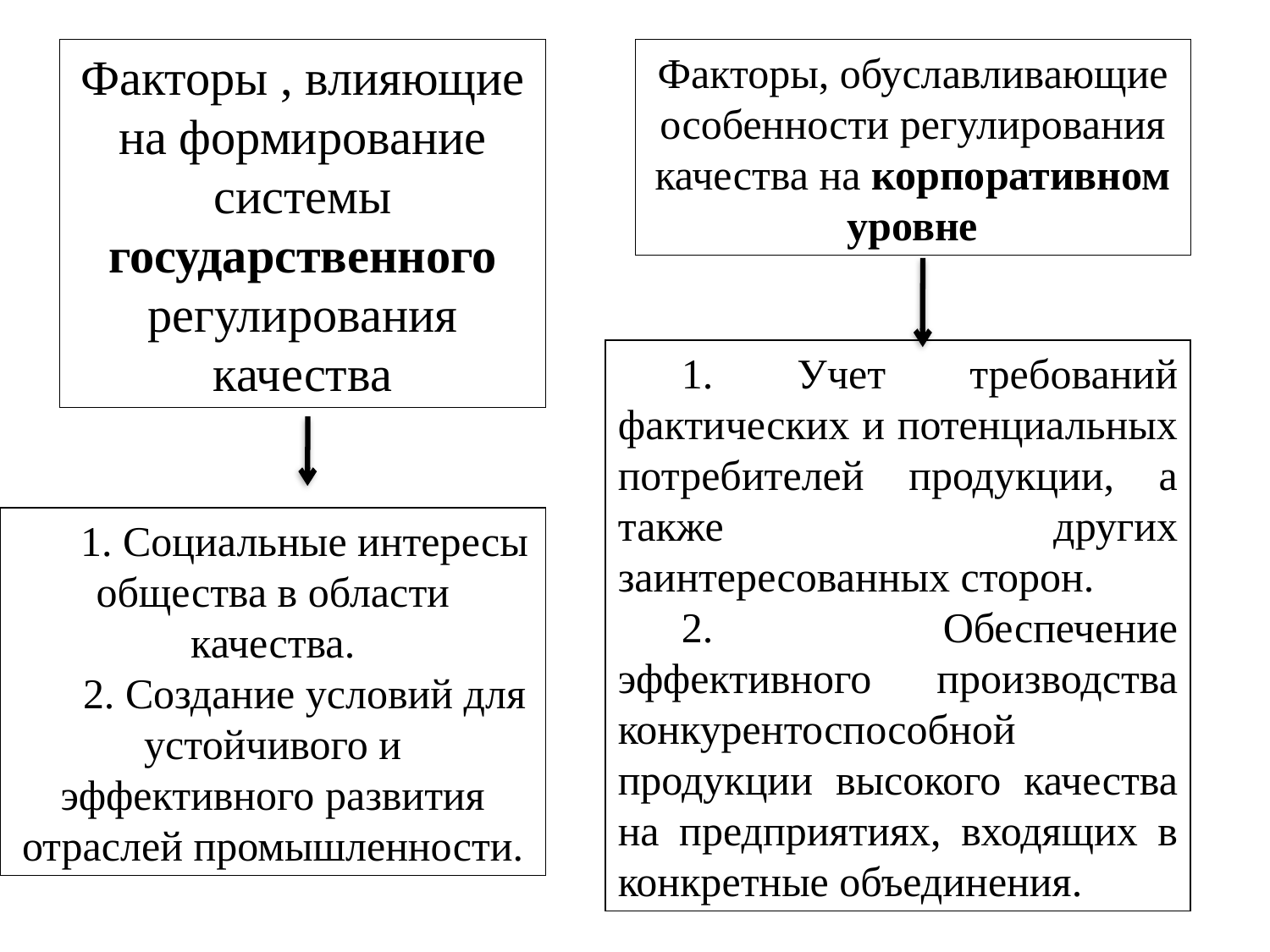

Факторы , влияющие на формирование системы государственного регулирования качества
Факторы, обуславливающие особенности регулирования качества на корпоративном уровне
1. Учет требований фактических и потенциальных потребителей продукции, а также других заинтересованных сторон.
2. Обеспечение эффективного производства конкурентоспособной продукции высокого качества на предприятиях, входящих в конкретные объединения.
1. Социальные интересы общества в области качества.
2. Создание условий для устойчивого и эффективного развития отраслей промышленности.